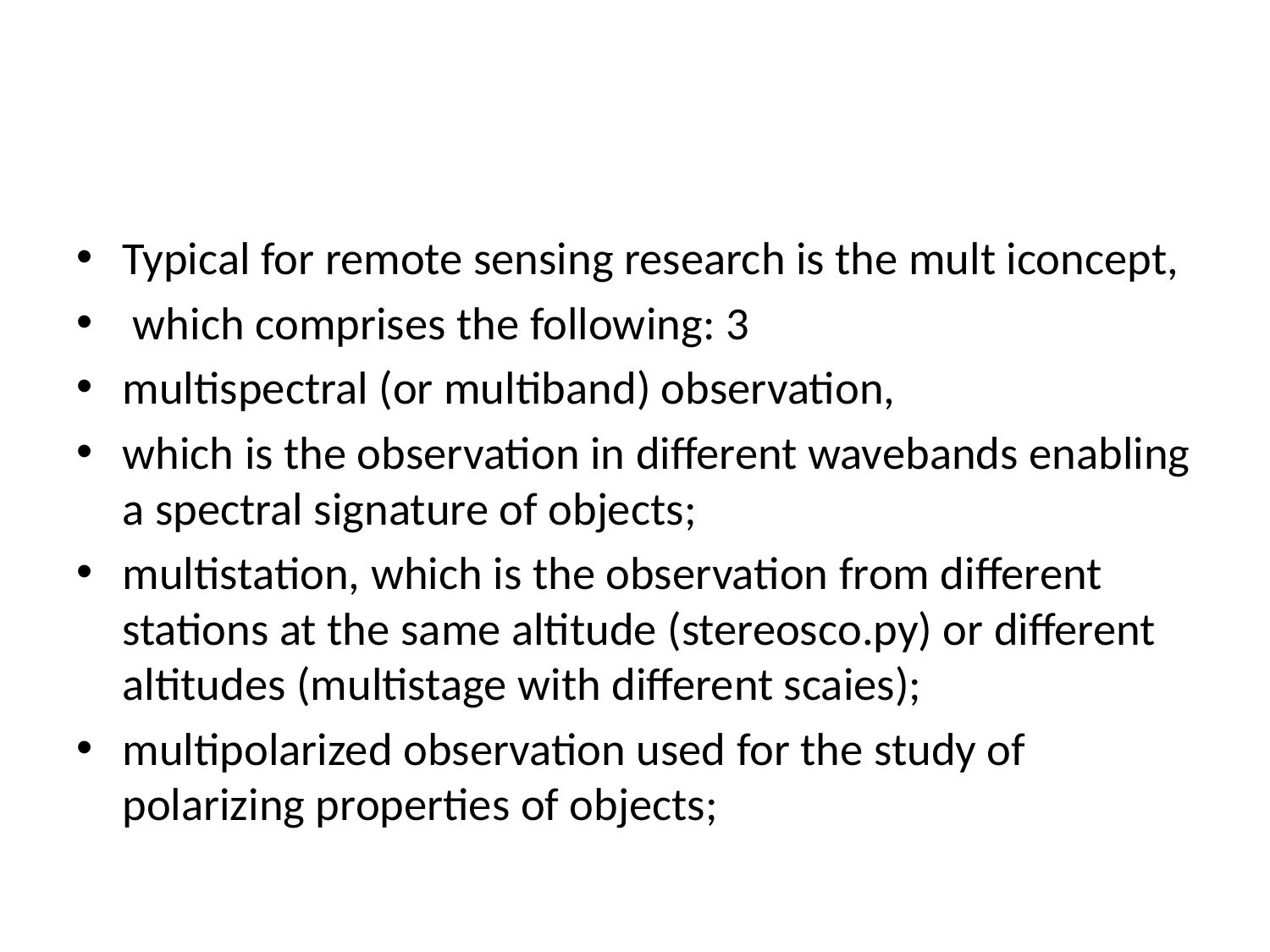

#
Typical for remote sensing research is the mult iconcept,
 which comprises the following: 3
multispectral (or multiband) observation,
which is the observation in different wavebands enabling a spectral signature of objects;
multistation, which is the observation from different stations at the same altitude (stereosco.py) or different altitudes (multistage with different scaies);
multipolarized observation used for the study of polarizing properties of objects;